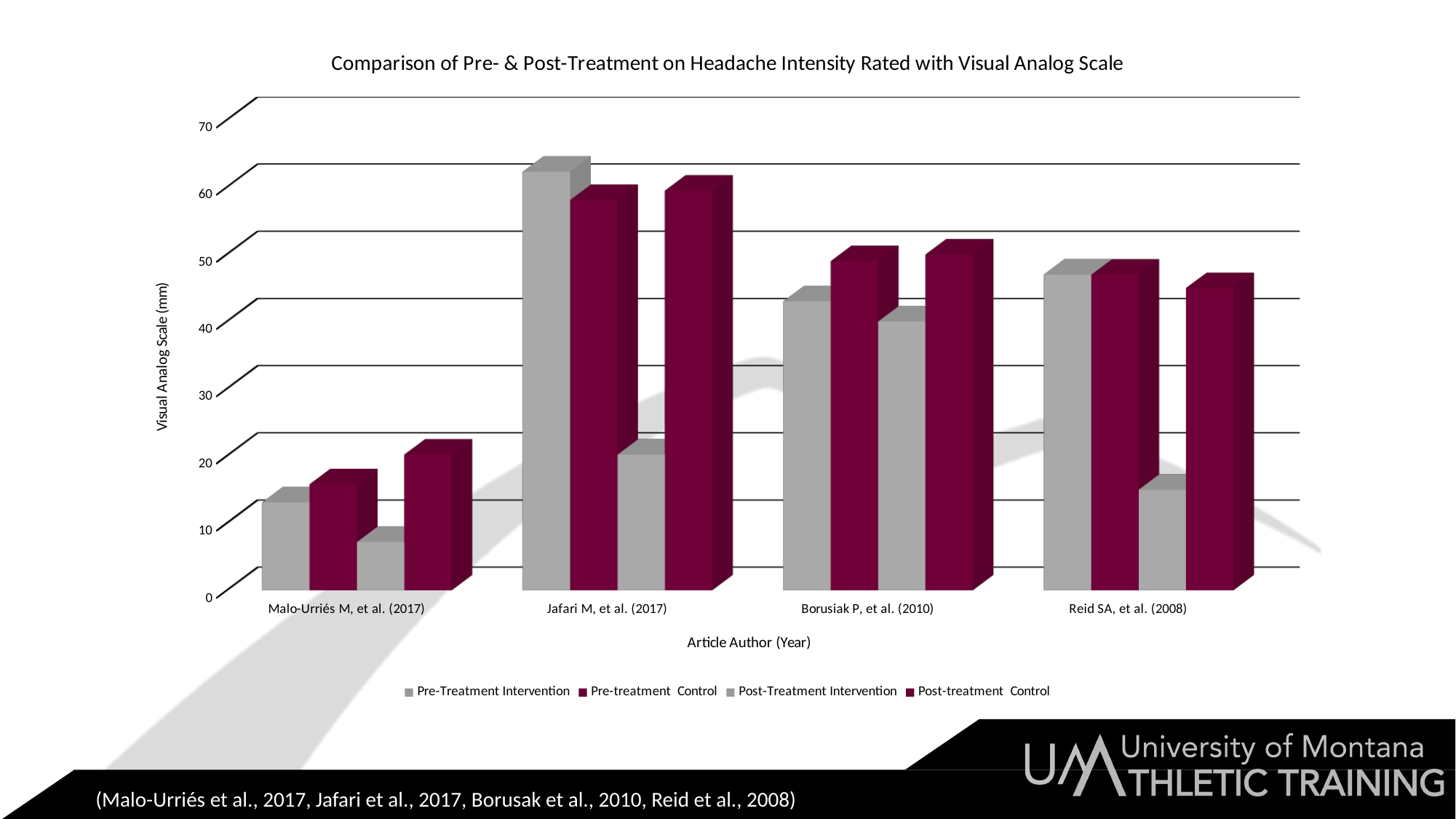

[unsupported chart]

(Malo-Urriés et al., 2017, Jafari et al., 2017, Borusak et al., 2010, Reid et al., 2008)